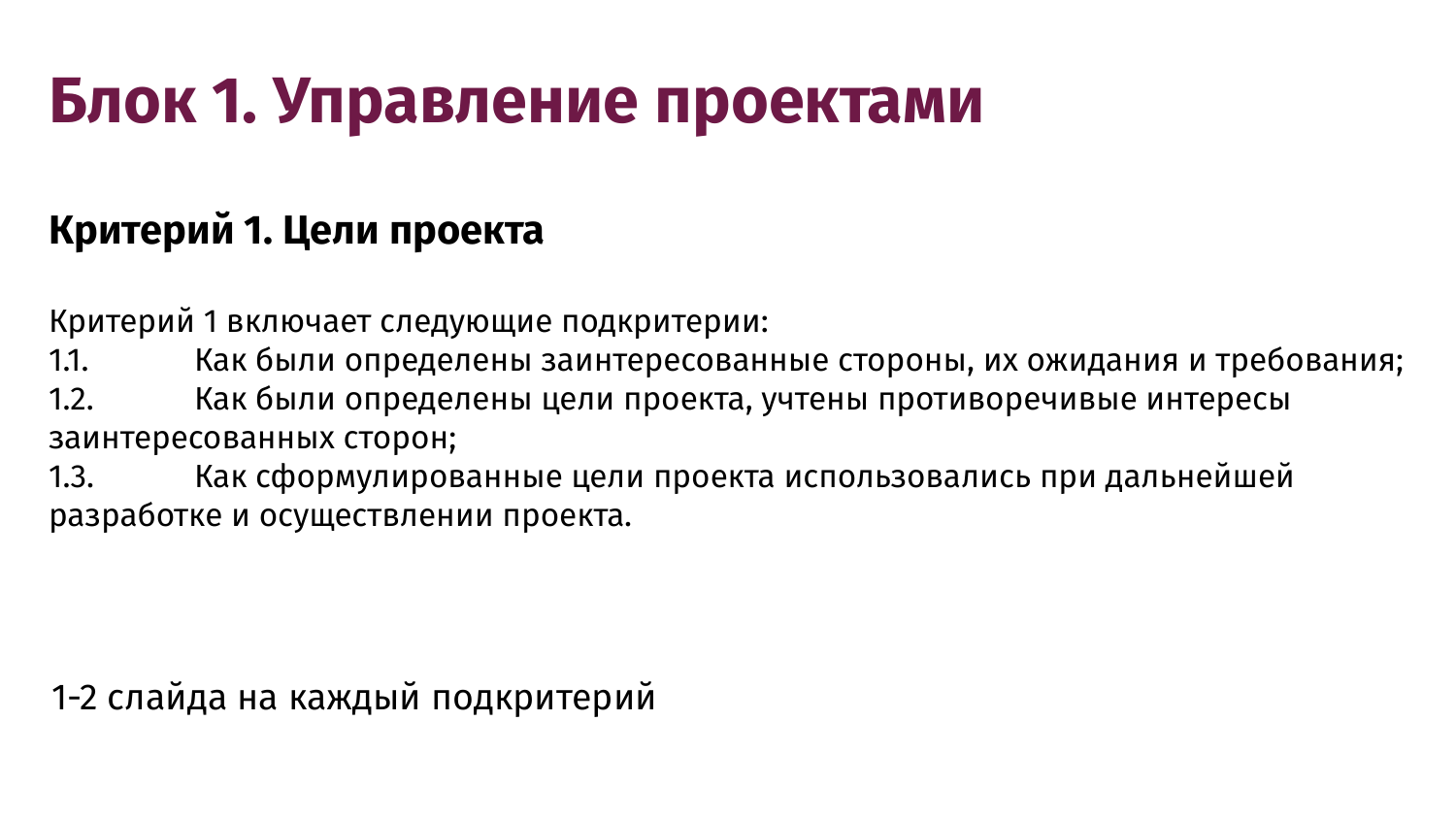

# Блок 1. Управление проектами
Критерий 1. Цели проекта

Критерий 1 включает следующие подкритерии:
1.1.	Как были определены заинтересованные стороны, их ожидания и требования;
1.2.	Как были определены цели проекта, учтены противоречивые интересы заинтересованных сторон;
1.3.	Как сформулированные цели проекта использовались при дальнейшей разработке и осуществлении проекта.
1-2 слайда на каждый подкритерий